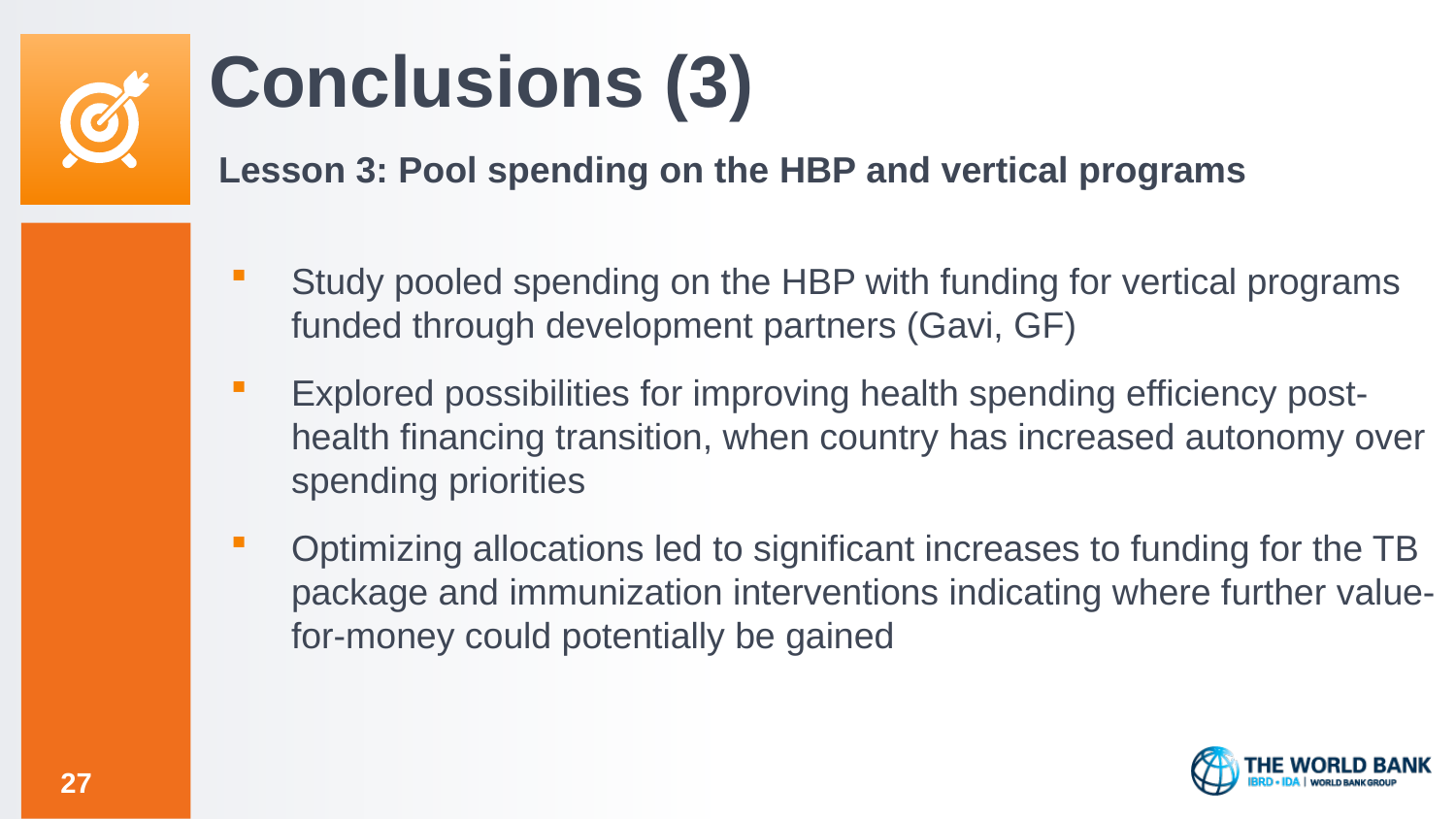

# Conclusions (3)

Lesson 3: Pool spending on the HBP and vertical programs

Study pooled spending on the HBP with funding for vertical programs funded through development partners (Gavi, GF)
Explored possibilities for improving health spending efficiency post-health financing transition, when country has increased autonomy over spending priorities
Optimizing allocations led to significant increases to funding for the TB package and immunization interventions indicating where further value-for-money could potentially be gained